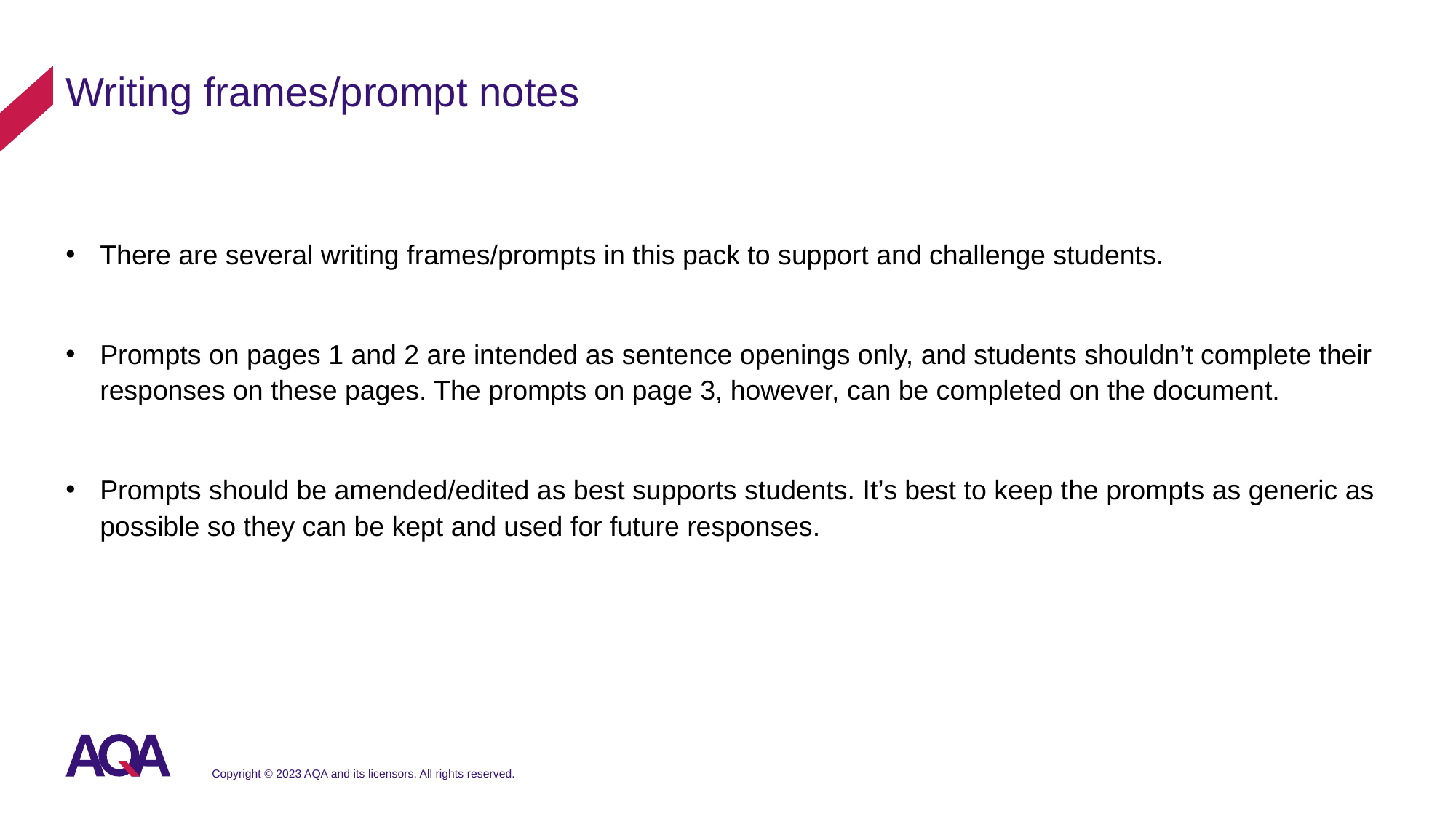

# Writing frames/prompt notes
There are several writing frames/prompts in this pack to support and challenge students.

Prompts on pages 1 and 2 are intended as sentence openings only, and students shouldn’t complete their responses on these pages. The prompts on page 3, however, can be completed on the document.

Prompts should be amended/edited as best supports students. It’s best to keep the prompts as generic as possible so they can be kept and used for future responses.

Copyright © 2023 AQA and its licensors. All rights reserved.